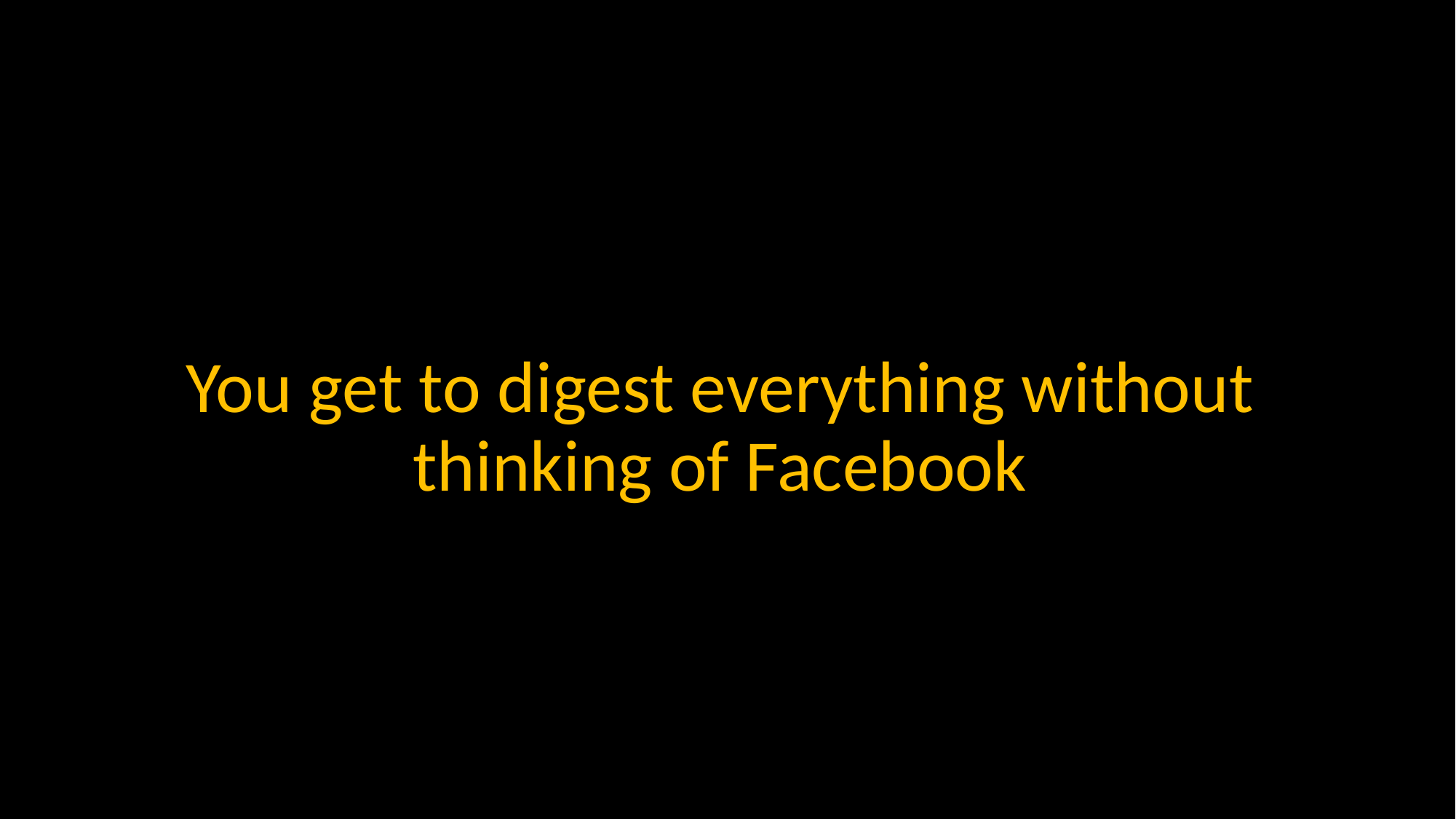

You get to digest everything without thinking of Facebook